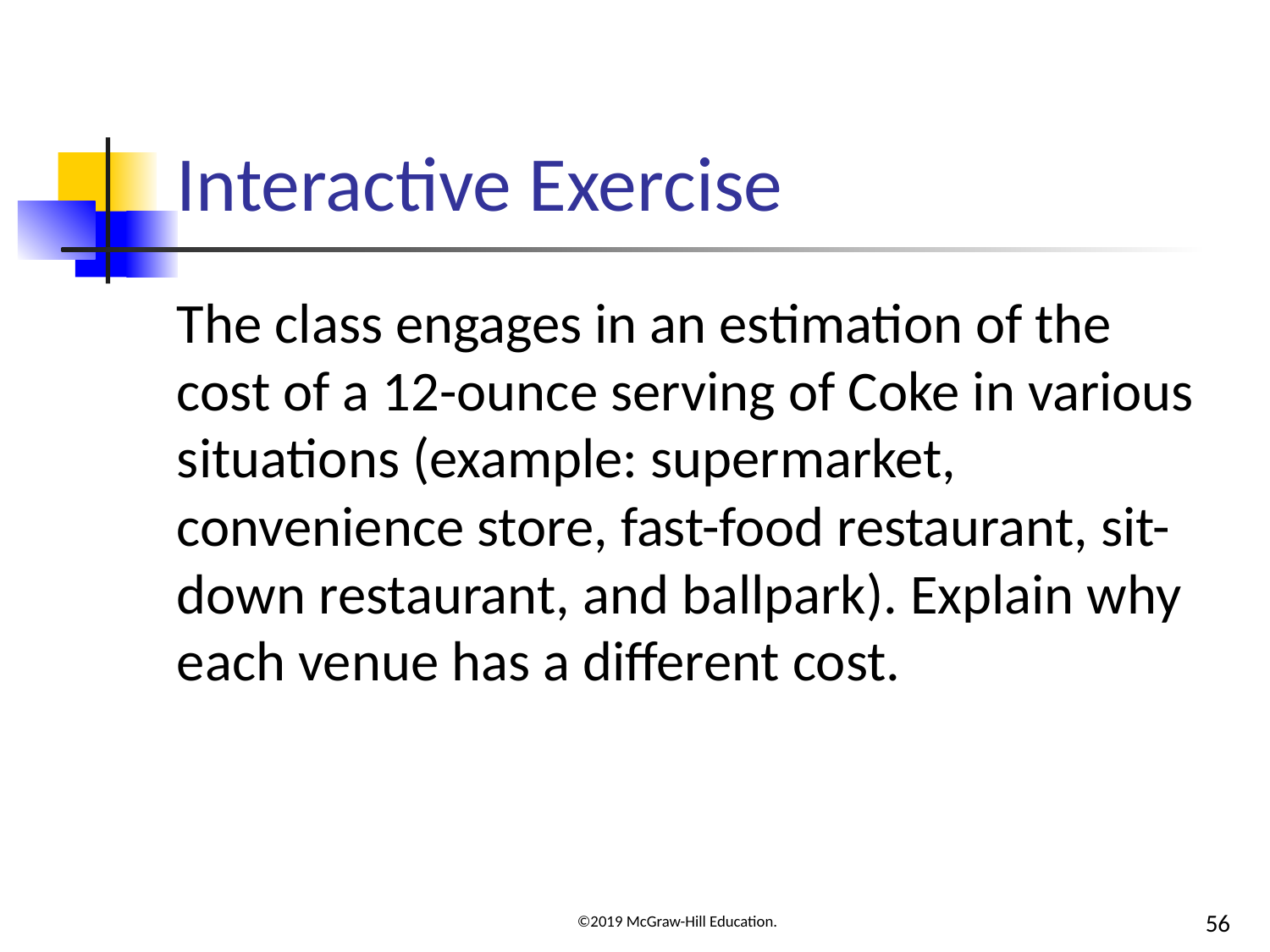

# Interactive Exercise
The class engages in an estimation of the cost of a 12-ounce serving of Coke in various situations (example: supermarket, convenience store, fast-food restaurant, sit-down restaurant, and ballpark). Explain why each venue has a different cost.